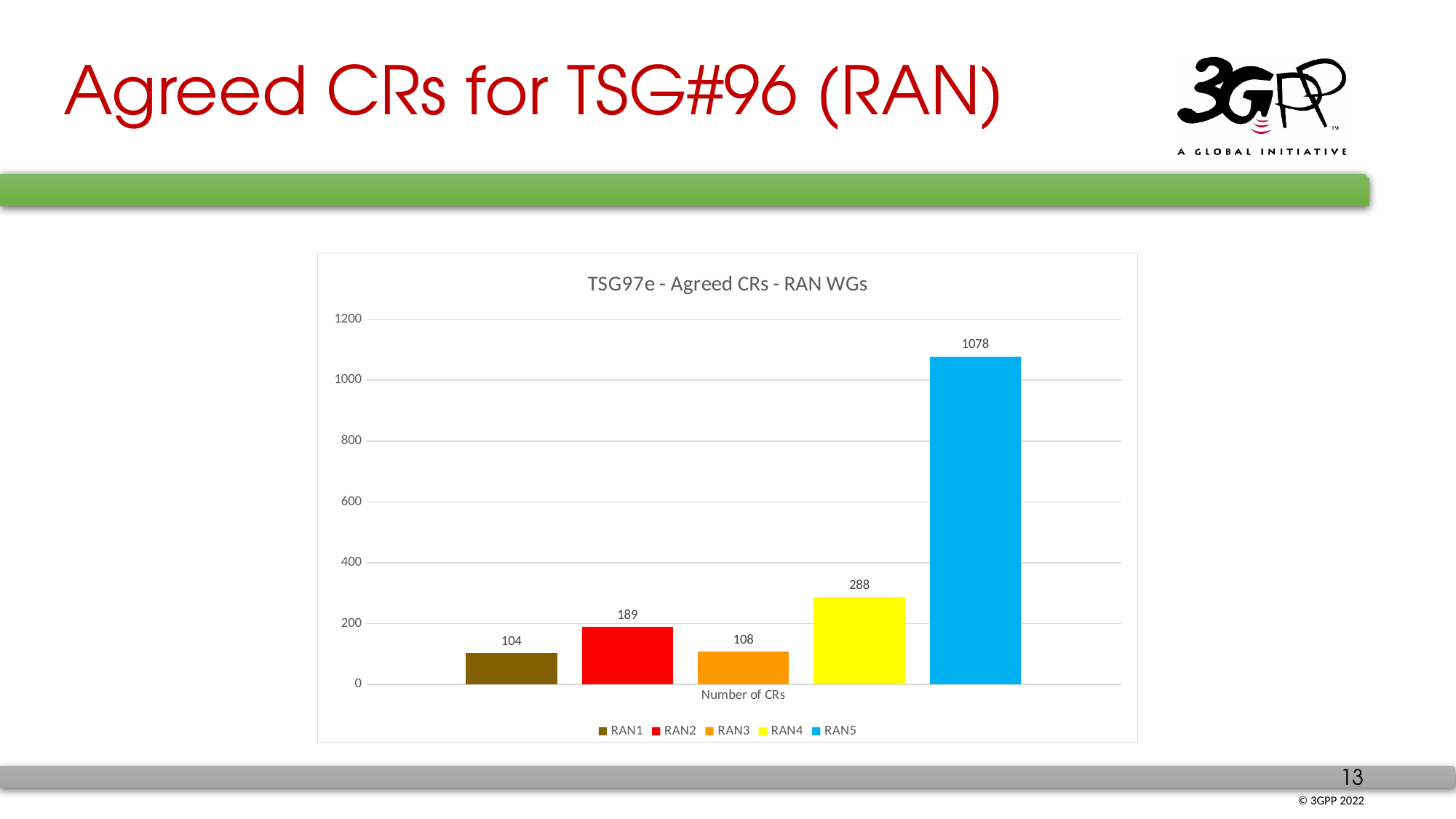

# Agreed CRs for TSG#96 (RAN)

### Chart: TSG97e - Agreed CRs - RAN WGs

| Category | RAN1 | RAN2 | RAN3 | RAN4 | RAN5 |
|---|---|---|---|---|---|
| Number of CRs | 104.0 | 189.0 | 108.0 | 288.0 | 1078.0 |